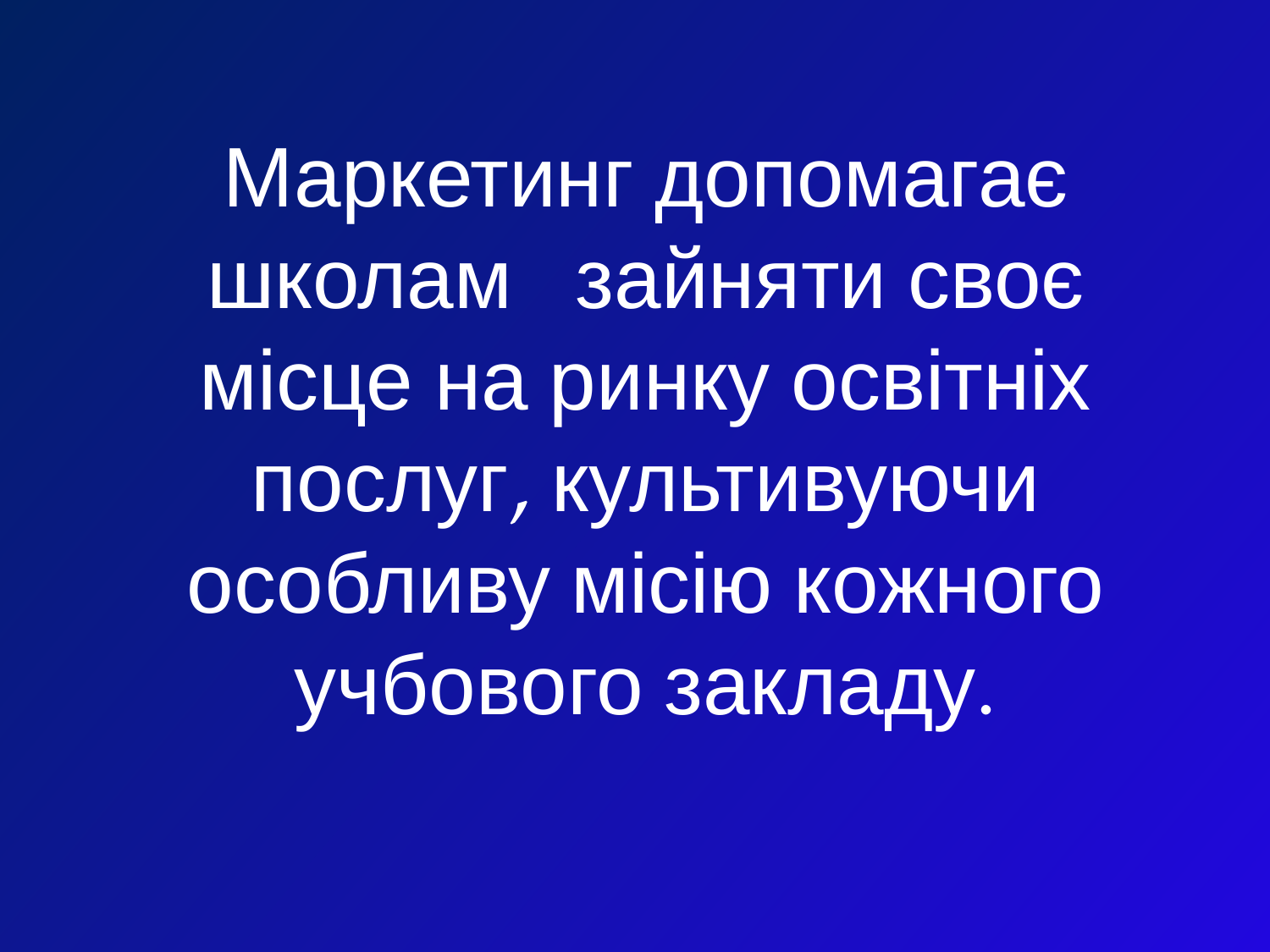

Маркетинг допомагає школам   зайняти своє місце на ринку освітніх послуг, культивуючи особливу місію кожного учбового закладу.